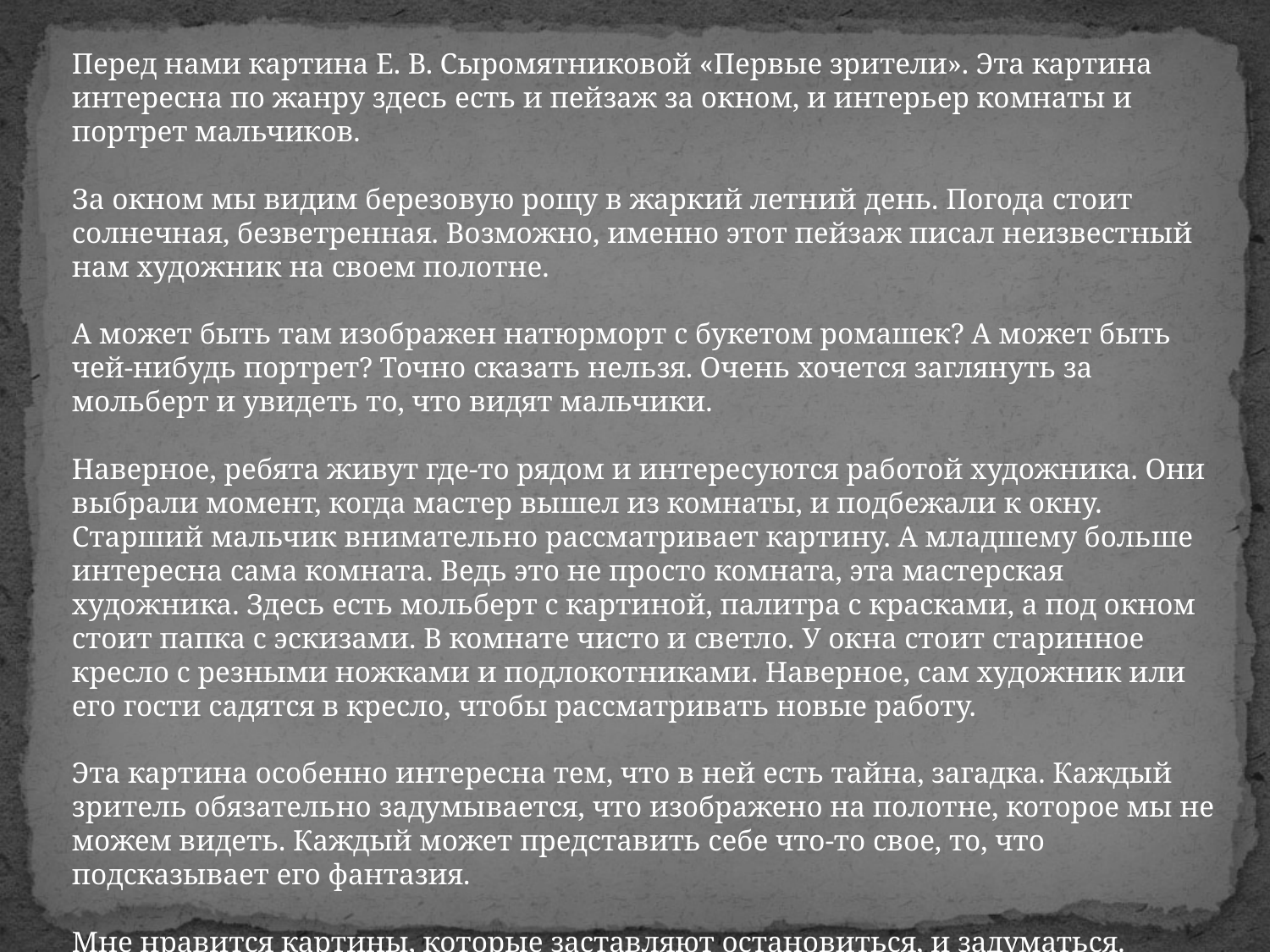

Перед нами картина Е. В. Сыромятниковой «Первые зрители». Эта картина интересна по жанру здесь есть и пейзаж за окном, и интерьер комнаты и портрет мальчиков.
За окном мы видим березовую рощу в жаркий летний день. Погода стоит солнечная, безветренная. Возможно, именно этот пейзаж писал неизвестный нам художник на своем полотне.
А может быть там изображен натюрморт с букетом ромашек? А может быть чей-нибудь портрет? Точно сказать нельзя. Очень хочется заглянуть за мольберт и увидеть то, что видят мальчики.
Наверное, ребята живут где-то рядом и интересуются работой художника. Они выбрали момент, когда мастер вышел из комнаты, и подбежали к окну. Старший мальчик внимательно рассматривает картину. А младшему больше интересна сама комната. Ведь это не просто комната, эта мастерская художника. Здесь есть мольберт с картиной, палитра с красками, а под окном стоит папка с эскизами. В комнате чисто и светло. У окна стоит старинное кресло с резными ножками и подлокотниками. Наверное, сам художник или его гости садятся в кресло, чтобы рассматривать новые работу.
Эта картина особенно интересна тем, что в ней есть тайна, загадка. Каждый зритель обязательно задумывается, что изображено на полотне, которое мы не можем видеть. Каждый может представить себе что-то свое, то, что подсказывает его фантазия.
Мне нравится картины, которые заставляют остановиться, и задуматься.